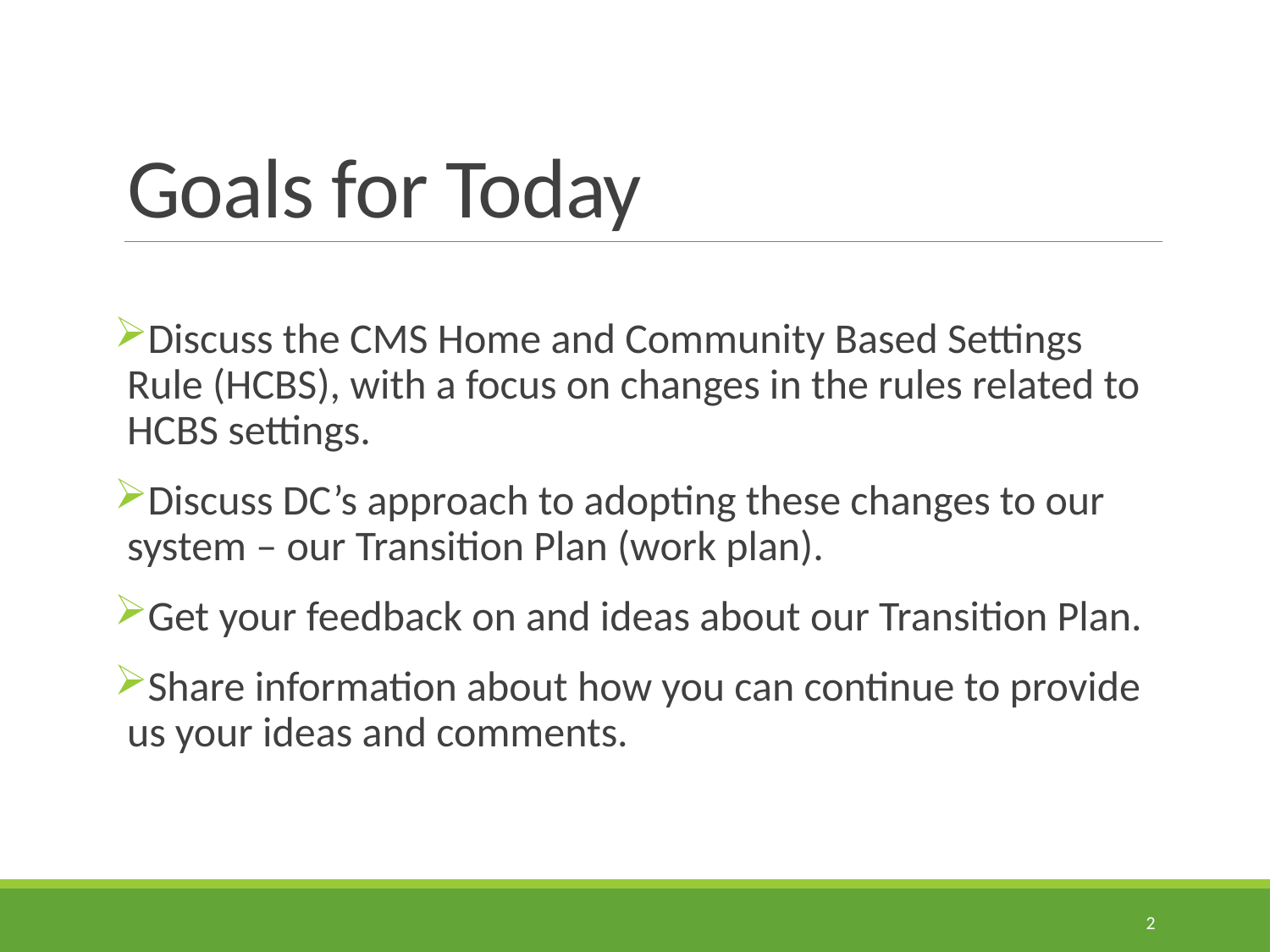

# Goals for Today

Discuss the CMS Home and Community Based Settings Rule (HCBS), with a focus on changes in the rules related to HCBS settings.
Discuss DC’s approach to adopting these changes to our system – our Transition Plan (work plan).
Get your feedback on and ideas about our Transition Plan.
Share information about how you can continue to provide us your ideas and comments.
2